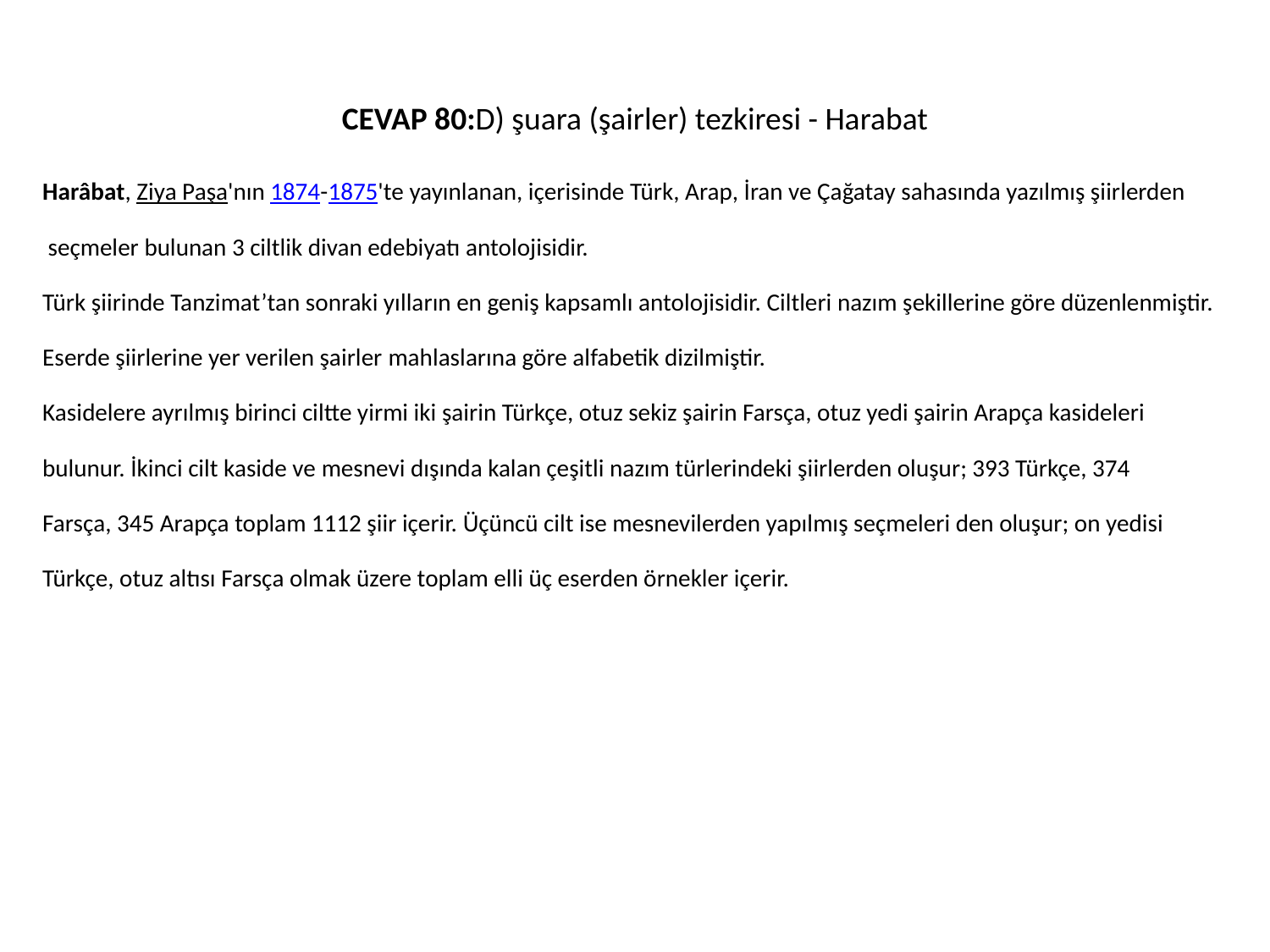

# CEVAP 80:D) şuara (şairler) tezkiresi - Harabat
Harâbat, Ziya Paşa'nın 1874-1875'te yayınlanan, içerisinde Türk, Arap, İran ve Çağatay sahasında yazılmış şiirlerden
 seçmeler bulunan 3 ciltlik divan edebiyatı antolojisidir.
Türk şiirinde Tanzimat’tan sonraki yılların en geniş kapsamlı antolojisidir. Ciltleri nazım şekillerine göre düzenlenmiştir.
Eserde şiirlerine yer verilen şairler mahlaslarına göre alfabetik dizilmiştir.
Kasidelere ayrılmış birinci ciltte yirmi iki şairin Türkçe, otuz sekiz şairin Farsça, otuz yedi şairin Arapça kasideleri
bulunur. İkinci cilt kaside ve mesnevi dışında kalan çeşitli nazım türlerindeki şiirlerden oluşur; 393 Türkçe, 374
Farsça, 345 Arapça toplam 1112 şiir içerir. Üçüncü cilt ise mesnevilerden yapılmış seçmeleri den oluşur; on yedisi
Türkçe, otuz altısı Farsça olmak üzere toplam elli üç eserden örnekler içerir.